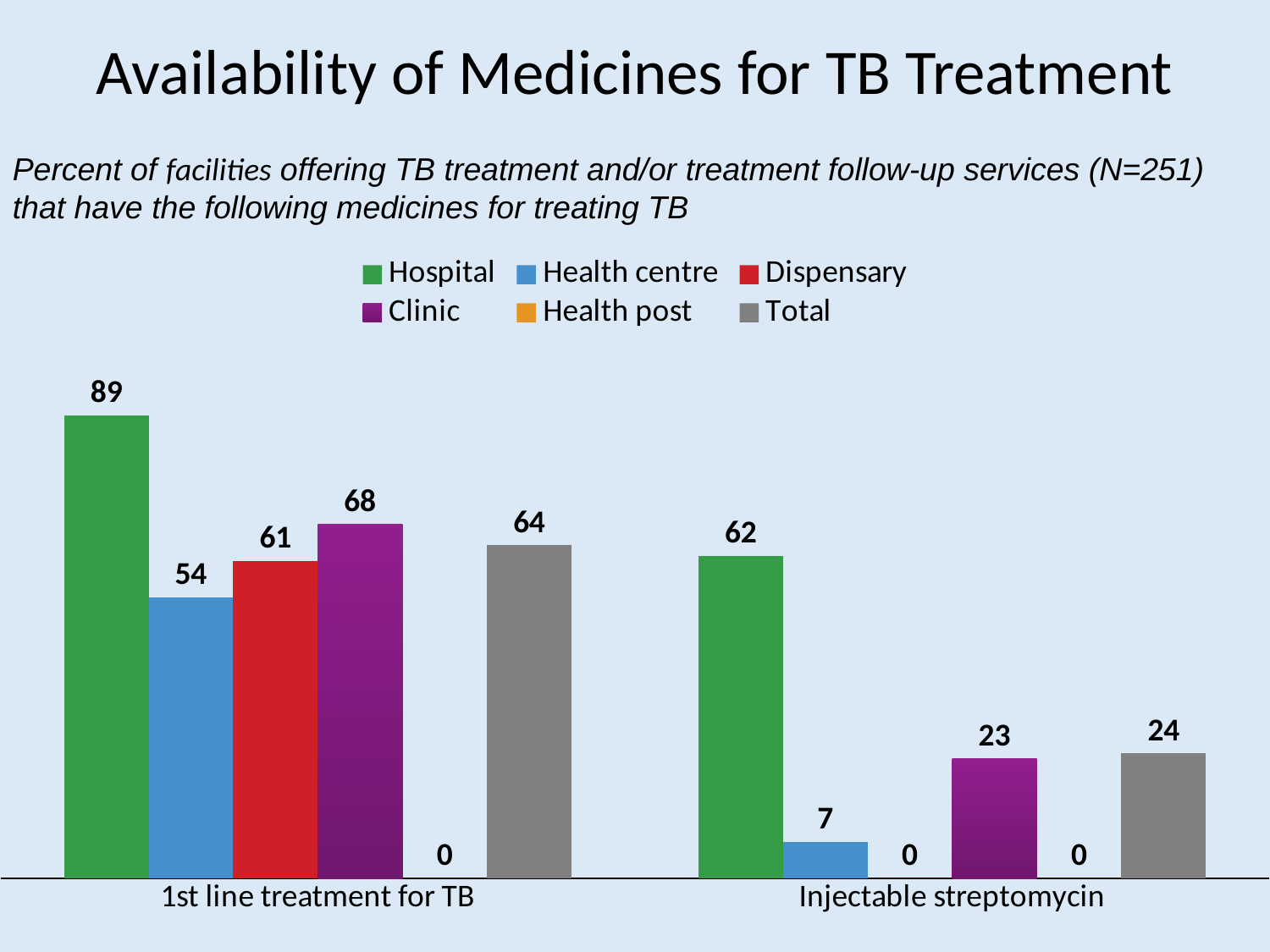

# Availability of Medicines for TB Treatment
Percent of facilities offering TB treatment and/or treatment follow-up services (N=251) that have the following medicines for treating TB

### Chart

| Category | Hospital | Health centre | Dispensary | Clinic | Health post | Total |
|---|---|---|---|---|---|---|
| 1st line treatment for TB | 89.0 | 54.0 | 61.0 | 68.0 | 0.0 | 64.0 |
| Injectable streptomycin | 62.0 | 7.0 | 0.0 | 23.0 | 0.0 | 24.0 |